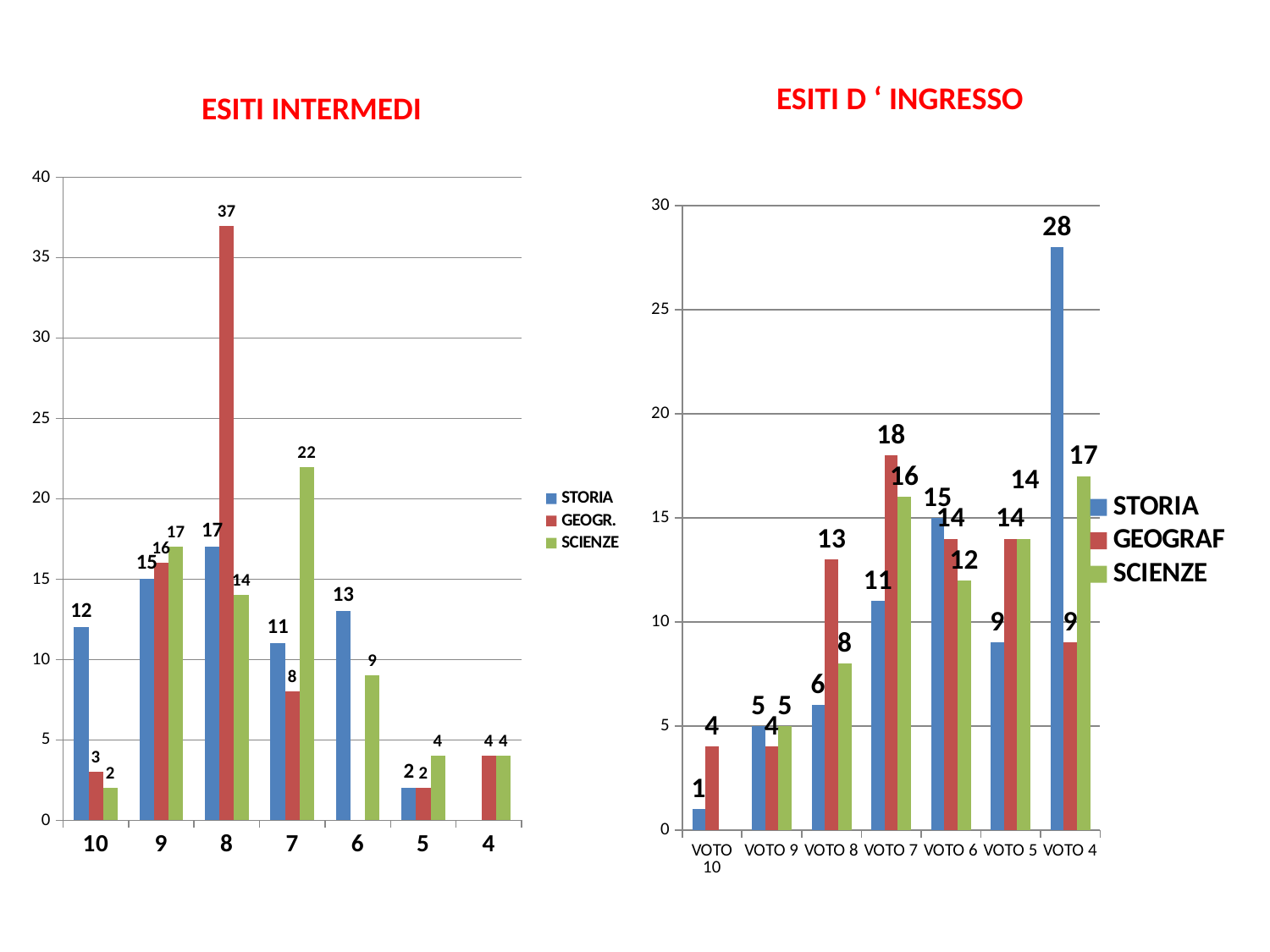

ESITI D ‘ INGRESSO
ESITI INTERMEDI

### Chart

| Category | STORIA | GEOGR. | SCIENZE |
|---|---|---|---|
| 10 | 12.0 | 3.0 | 2.0 |
| 9 | 15.0 | 16.0 | 17.0 |
| 8 | 17.0 | 37.0 | 14.0 |
| 7 | 11.0 | 8.0 | 22.0 |
| 6 | 13.0 | None | 9.0 |
| 5 | 2.0 | 2.0 | 4.0 |
| 4 | None | 4.0 | 4.0 |

### Chart

| Category | STORIA | GEOGRAF | SCIENZE |
|---|---|---|---|
| VOTO 10 | 1.0 | 4.0 | None |
| VOTO 9 | 5.0 | 4.0 | 5.0 |
| VOTO 8 | 6.0 | 13.0 | 8.0 |
| VOTO 7 | 11.0 | 18.0 | 16.0 |
| VOTO 6 | 15.0 | 14.0 | 12.0 |
| VOTO 5 | 9.0 | 14.0 | 14.0 |
| VOTO 4 | 28.0 | 9.0 | 17.0 |